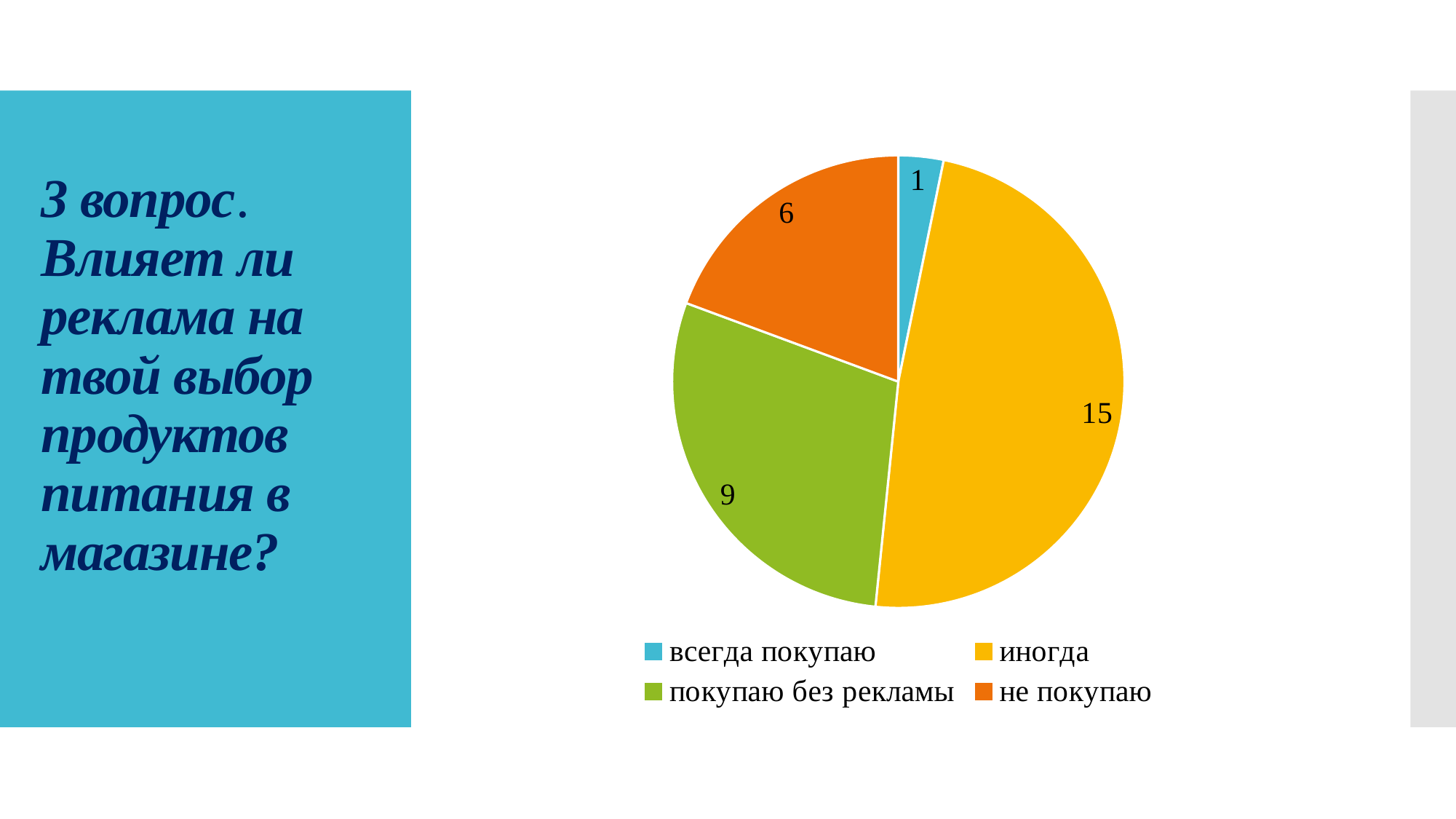

### Chart

| Category | Продажи |
|---|---|
| всегда покупаю | 1.0 |
| иногда | 15.0 |
| покупаю без рекламы | 9.0 |
| не покупаю | 6.0 |
# 3 вопрос. Влияет ли реклама на  твой выбор продуктов питания в магазине?